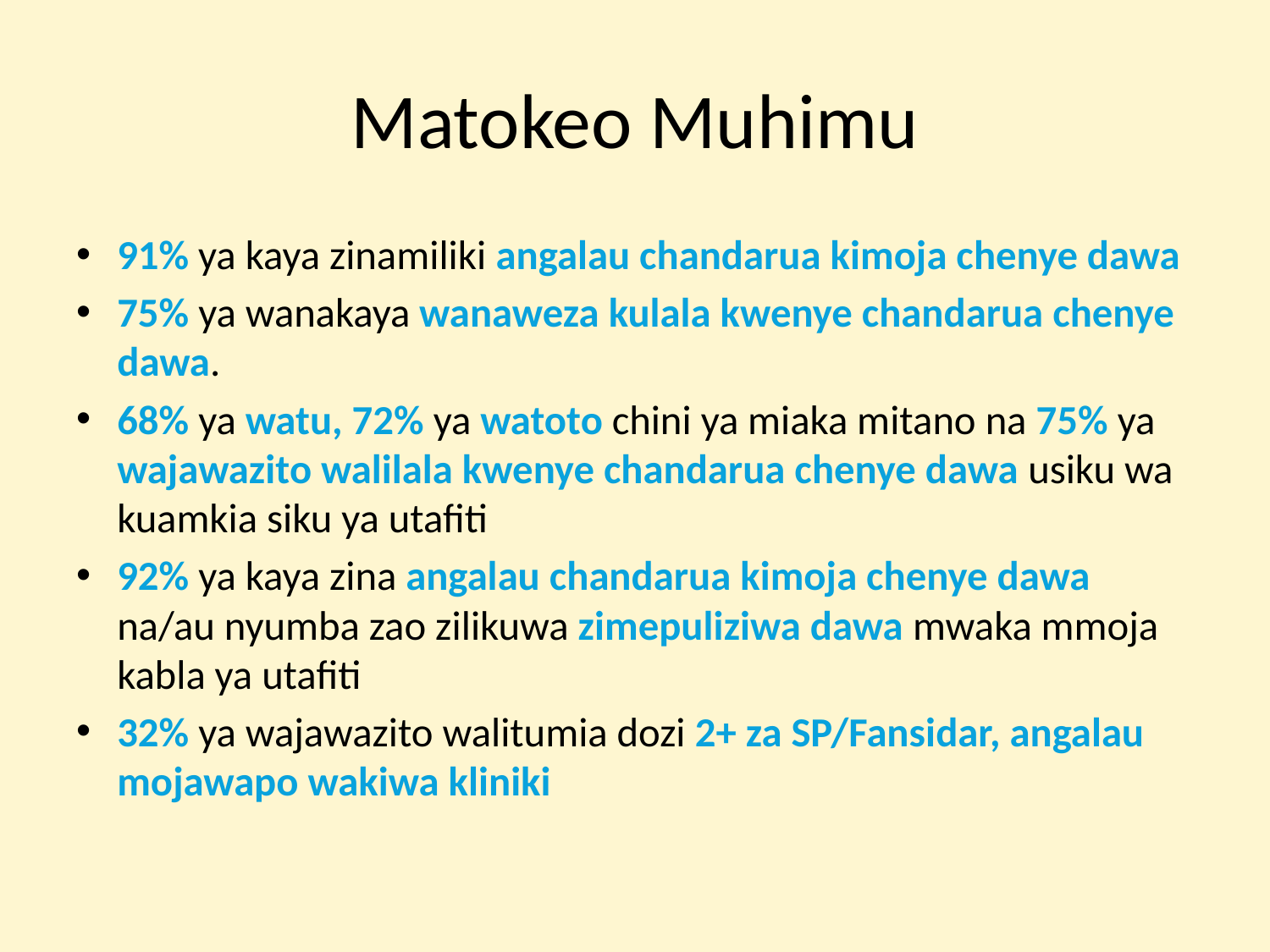

# Matokeo Muhimu
91% ya kaya zinamiliki angalau chandarua kimoja chenye dawa
75% ya wanakaya wanaweza kulala kwenye chandarua chenye dawa.
68% ya watu, 72% ya watoto chini ya miaka mitano na 75% ya wajawazito walilala kwenye chandarua chenye dawa usiku wa kuamkia siku ya utafiti
92% ya kaya zina angalau chandarua kimoja chenye dawa na/au nyumba zao zilikuwa zimepuliziwa dawa mwaka mmoja kabla ya utafiti
32% ya wajawazito walitumia dozi 2+ za SP/Fansidar, angalau mojawapo wakiwa kliniki